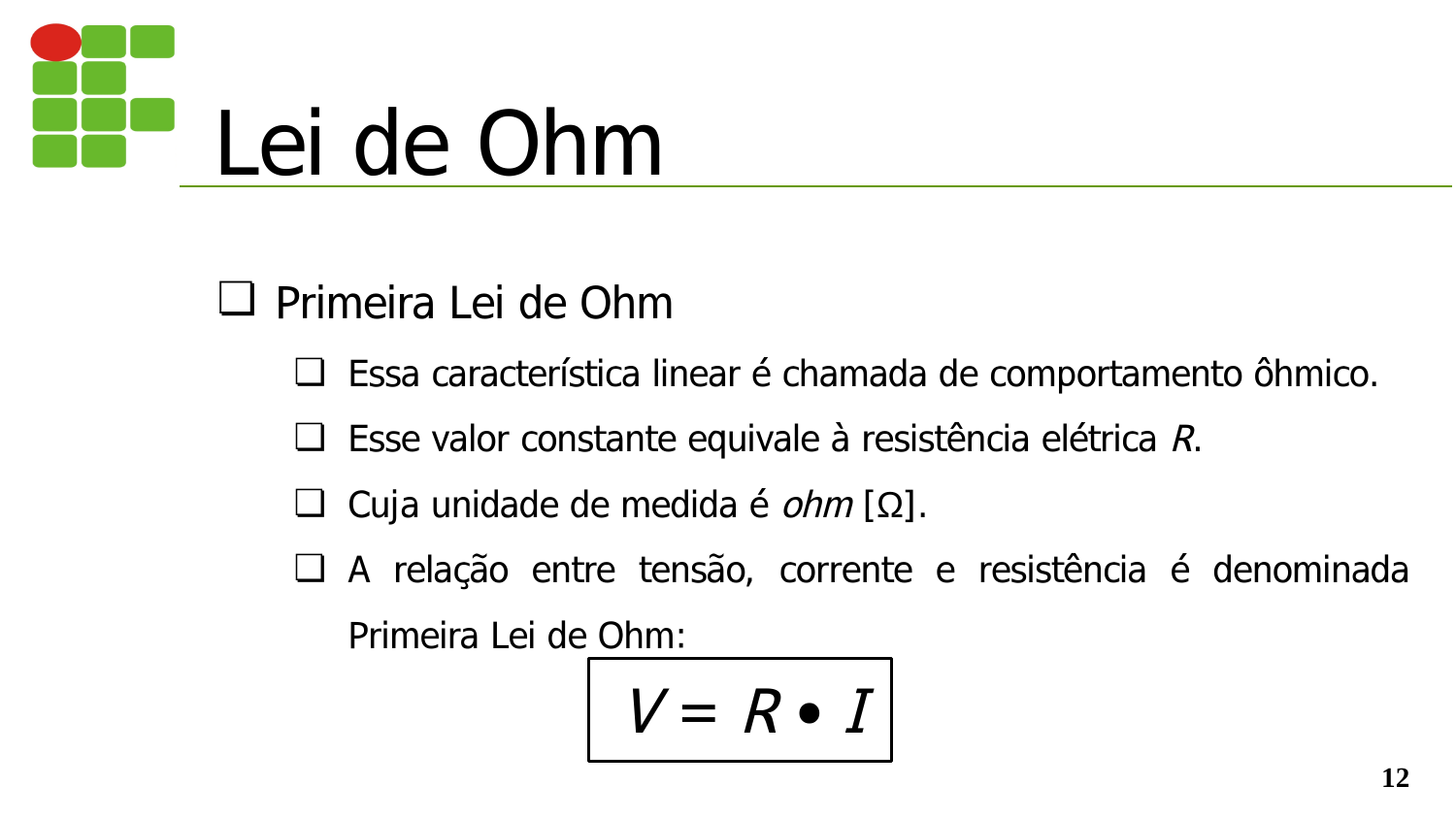

# Lei de Ohm
Primeira Lei de Ohm
Essa característica linear é chamada de comportamento ôhmico.
Esse valor constante equivale à resistência elétrica R.
Cuja unidade de medida é ohm [Ω].
A relação entre tensão, corrente e resistência é denominada Primeira Lei de Ohm:
 V = R • I
12